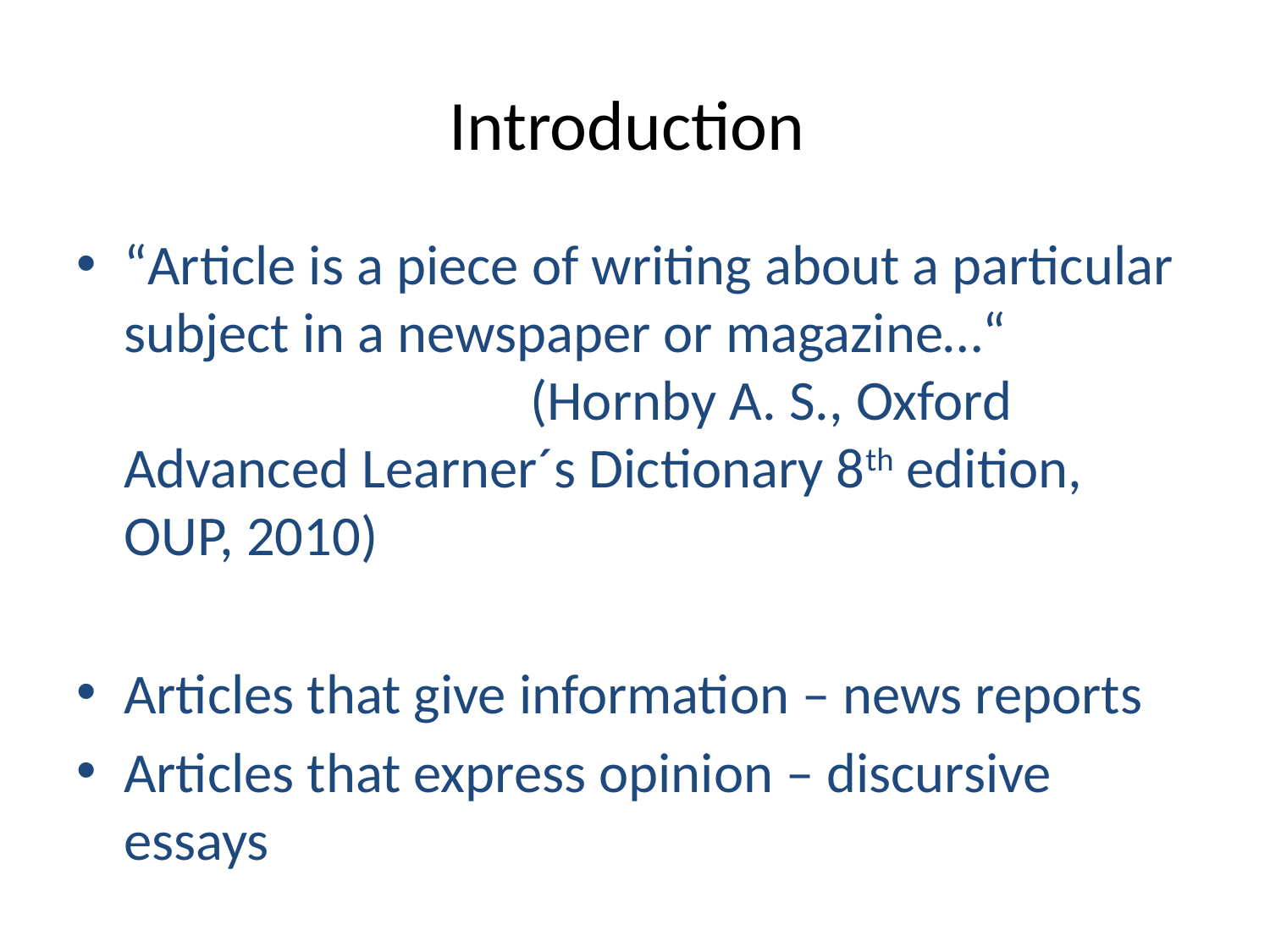

# Introduction
“Article is a piece of writing about a particular subject in a newspaper or magazine…“                                               (Hornby A. S., Oxford Advanced Learner´s Dictionary 8th edition, OUP, 2010)

Articles that give information – news reports
Articles that express opinion – discursive essays